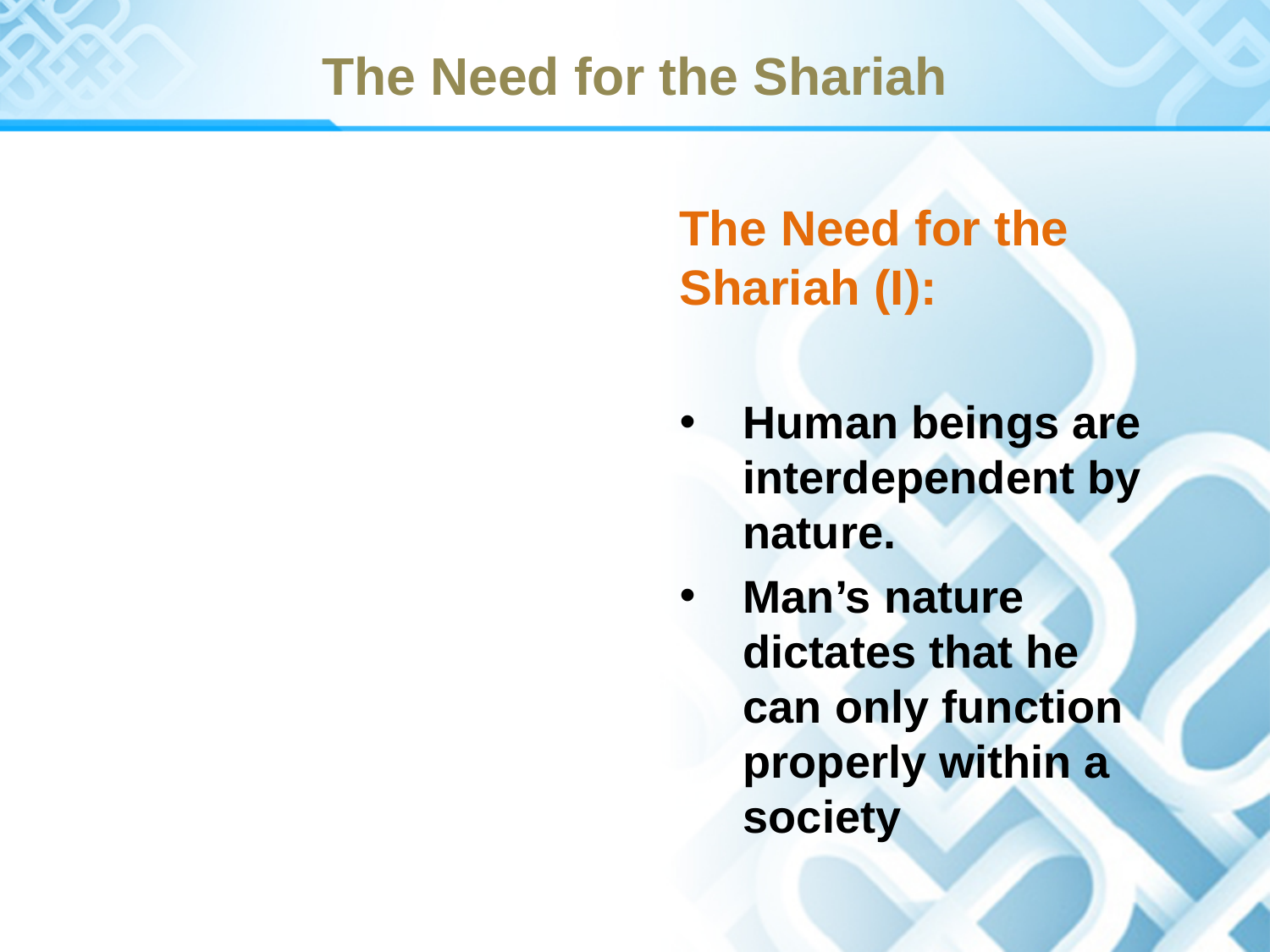

The Need for the Shariah
The Need for the Shariah (I):

Human beings are interdependent by nature.
Man’s nature dictates that he can only function properly within a society